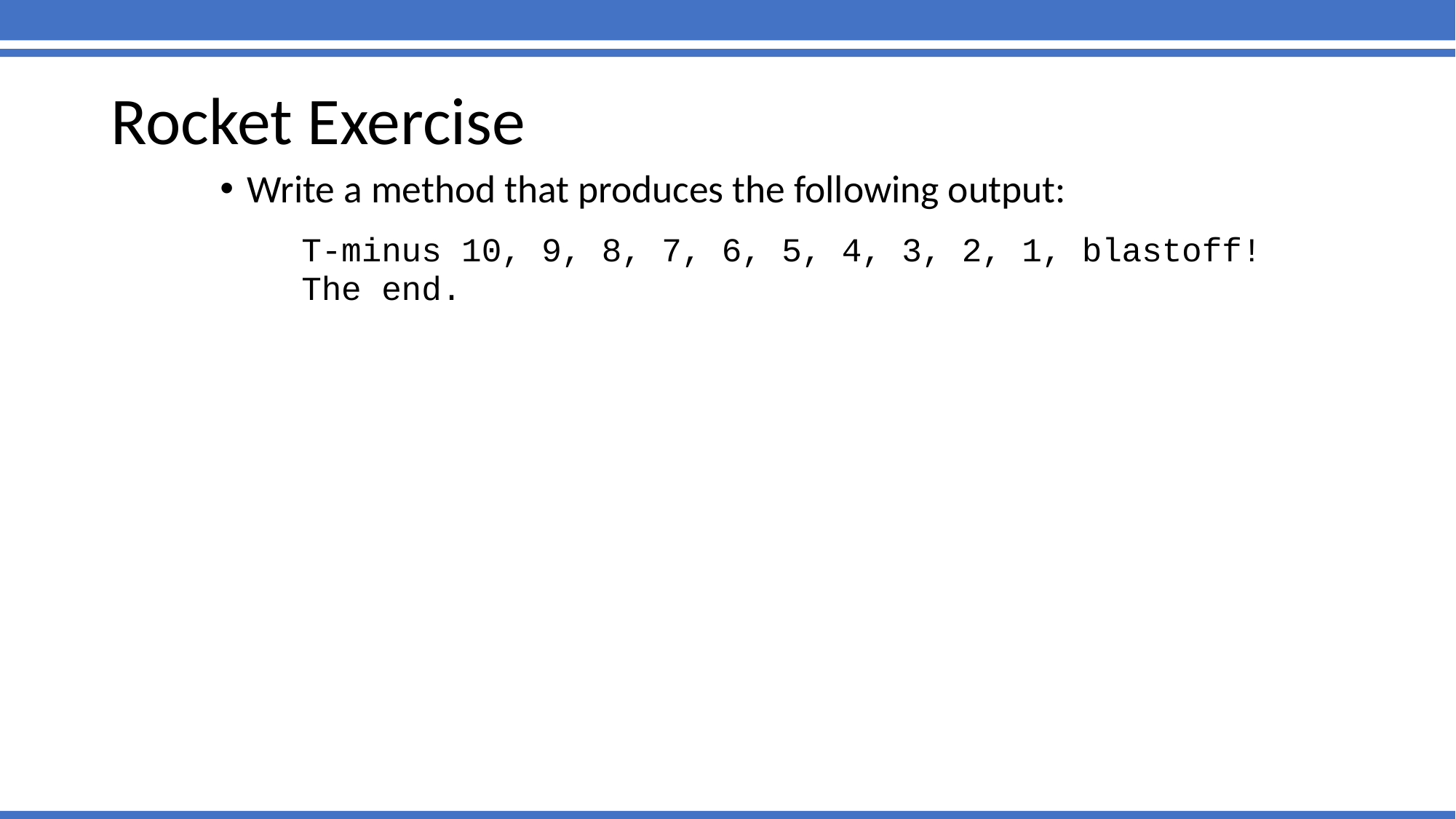

Rocket Exercise
Write a method that produces the following output:

	T-minus 10, 9, 8, 7, 6, 5, 4, 3, 2, 1, blastoff!
	The end.